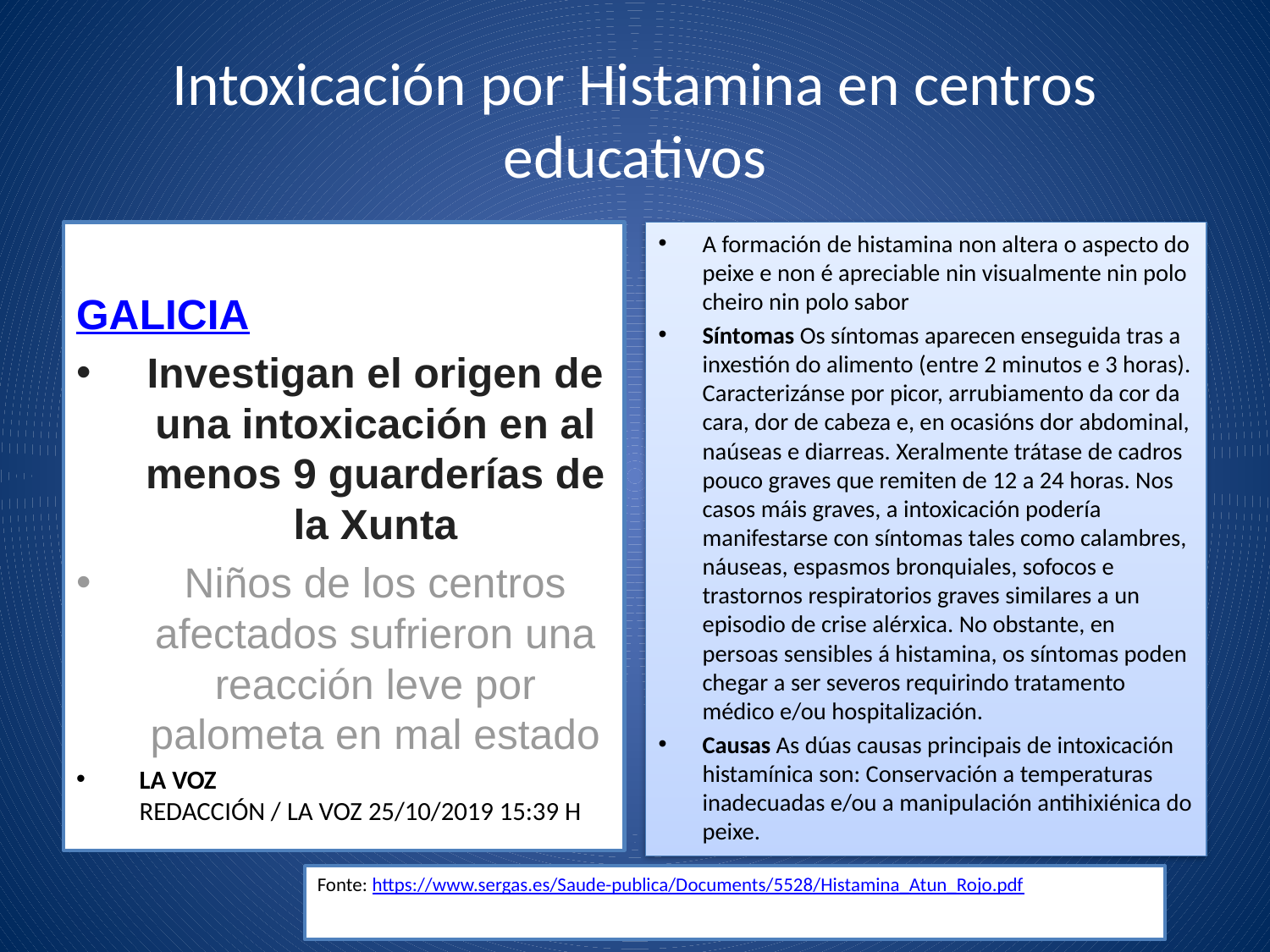

# Intoxicación por Histamina en centros educativos

GALICIA
Investigan el origen de una intoxicación en al menos 9 guarderías de la Xunta
Niños de los centros afectados sufrieron una reacción leve por palometa en mal estado
LA VOZ 
REDACCIÓN / LA VOZ 25/10/2019 15:39 H
A formación de histamina non altera o aspecto do peixe e non é apreciable nin visualmente nin polo cheiro nin polo sabor
Síntomas Os síntomas aparecen enseguida tras a inxestión do alimento (entre 2 minutos e 3 horas). Caracterizánse por picor, arrubiamento da cor da cara, dor de cabeza e, en ocasións dor abdominal, naúseas e diarreas. Xeralmente trátase de cadros pouco graves que remiten de 12 a 24 horas. Nos casos máis graves, a intoxicación podería manifestarse con síntomas tales como calambres, náuseas, espasmos bronquiales, sofocos e trastornos respiratorios graves similares a un episodio de crise alérxica. No obstante, en persoas sensibles á histamina, os síntomas poden chegar a ser severos requirindo tratamento médico e/ou hospitalización.
Causas As dúas causas principais de intoxicación histamínica son: Conservación a temperaturas inadecuadas e/ou a manipulación antihixiénica do peixe.

Fonte: https://www.sergas.es/Saude-publica/Documents/5528/Histamina_Atun_Rojo.pdf